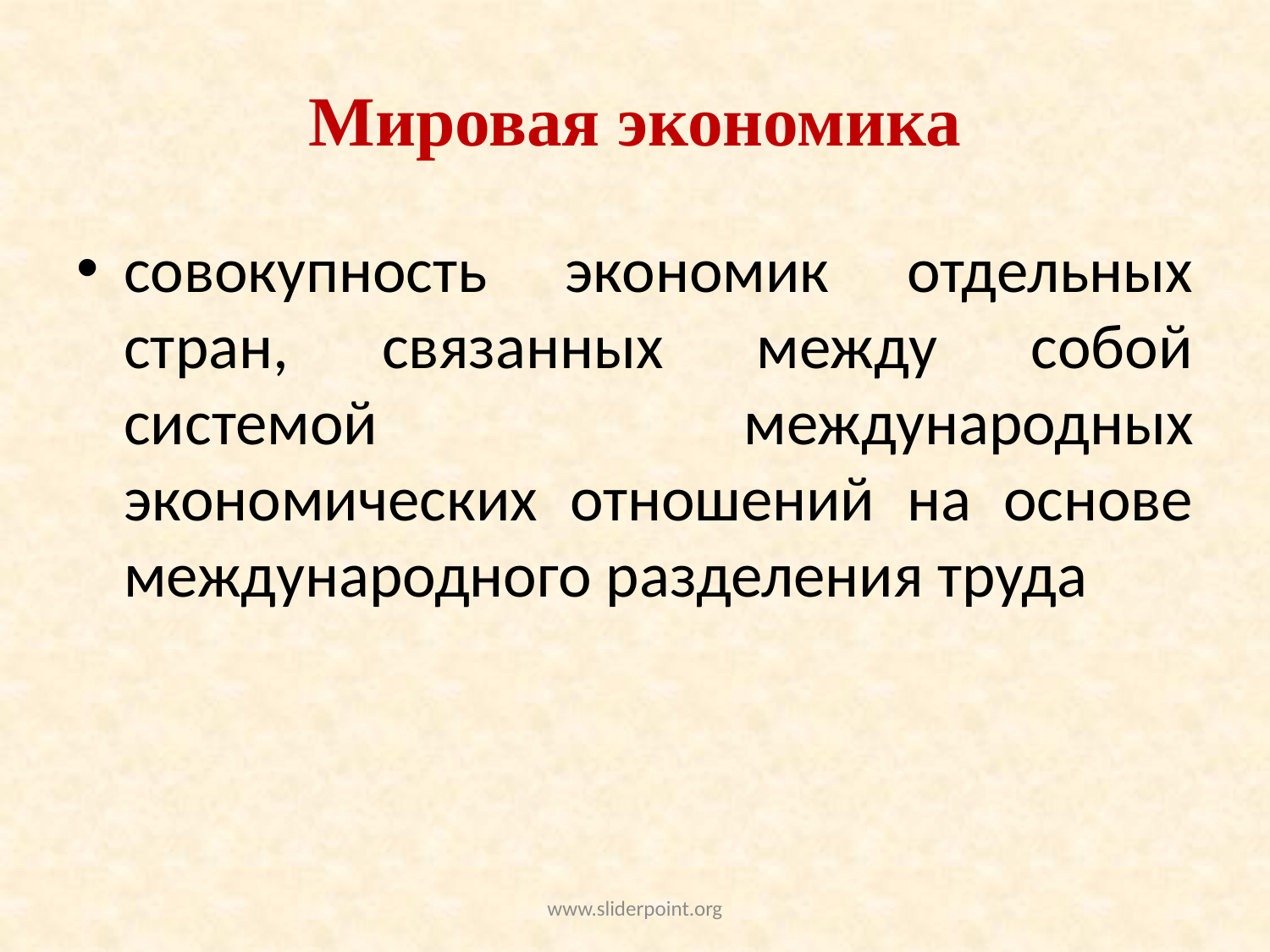

# Мировая экономика
совокупность экономик отдельных стран, связанных между собой системой международных экономических отношений на основе международного разделения труда
www.sliderpoint.org